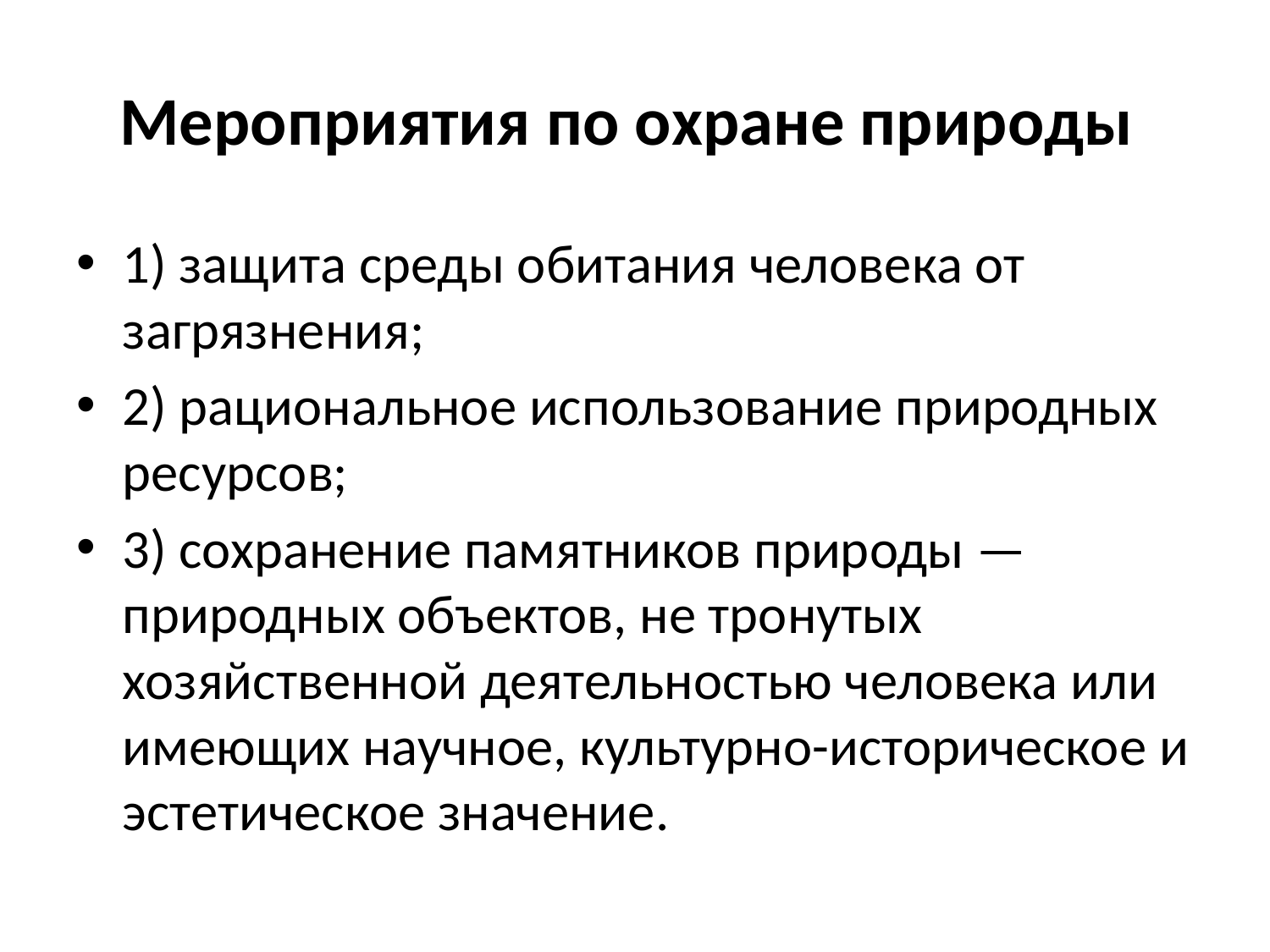

# Мероприятия по охране природы
1) защита среды обитания человека от загрязнения;
2) рациональное использование природных ресурсов;
3) сохранение памятников природы — природных объектов, не тронутых хозяйственной деятельностью человека или имеющих научное, культурно-историческое и эстетическое значение.